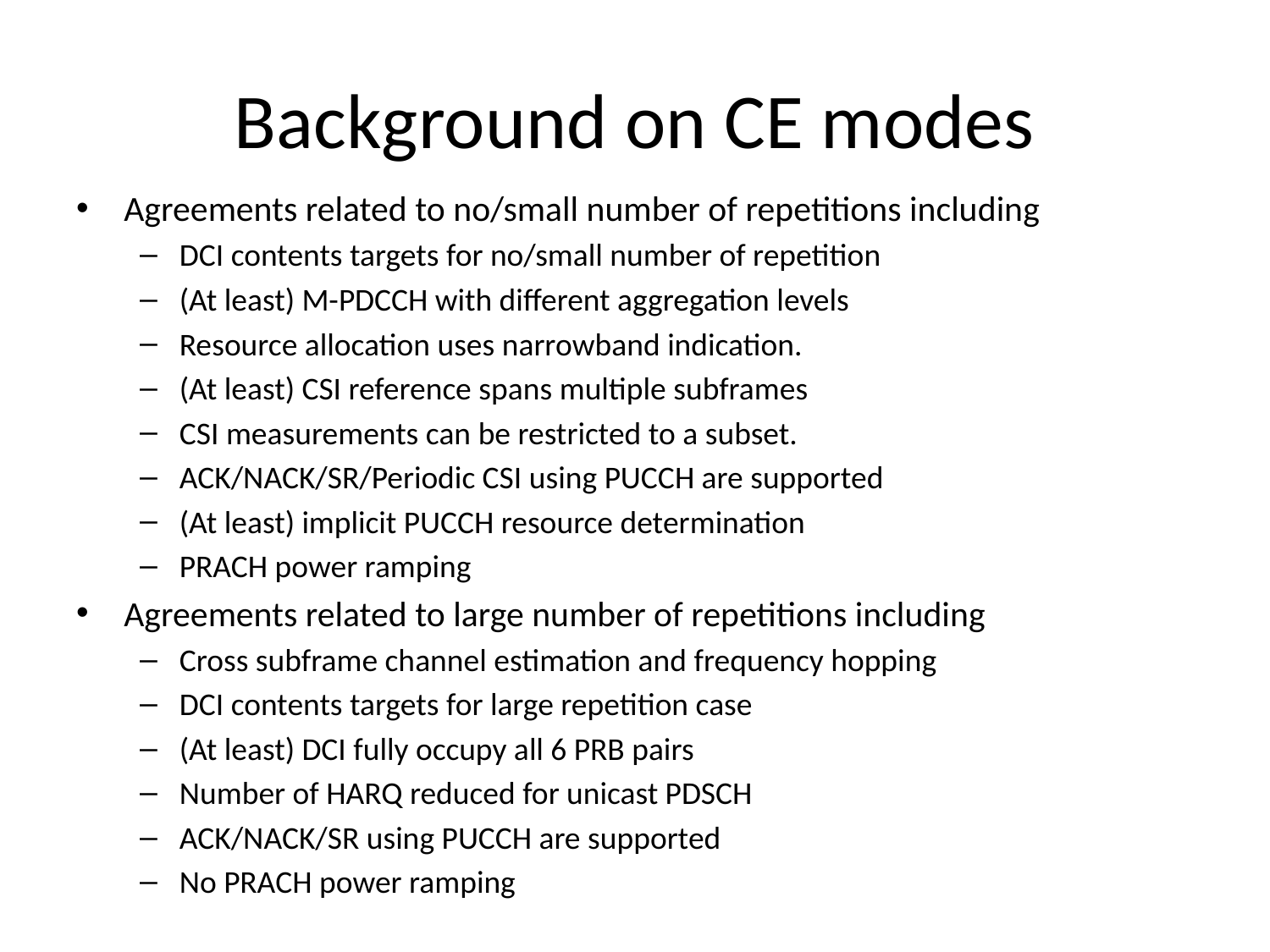

# Background on CE modes
Agreements related to no/small number of repetitions including
DCI contents targets for no/small number of repetition
(At least) M-PDCCH with different aggregation levels
Resource allocation uses narrowband indication.
(At least) CSI reference spans multiple subframes
CSI measurements can be restricted to a subset.
ACK/NACK/SR/Periodic CSI using PUCCH are supported
(At least) implicit PUCCH resource determination
PRACH power ramping
Agreements related to large number of repetitions including
Cross subframe channel estimation and frequency hopping
DCI contents targets for large repetition case
(At least) DCI fully occupy all 6 PRB pairs
Number of HARQ reduced for unicast PDSCH
ACK/NACK/SR using PUCCH are supported
No PRACH power ramping